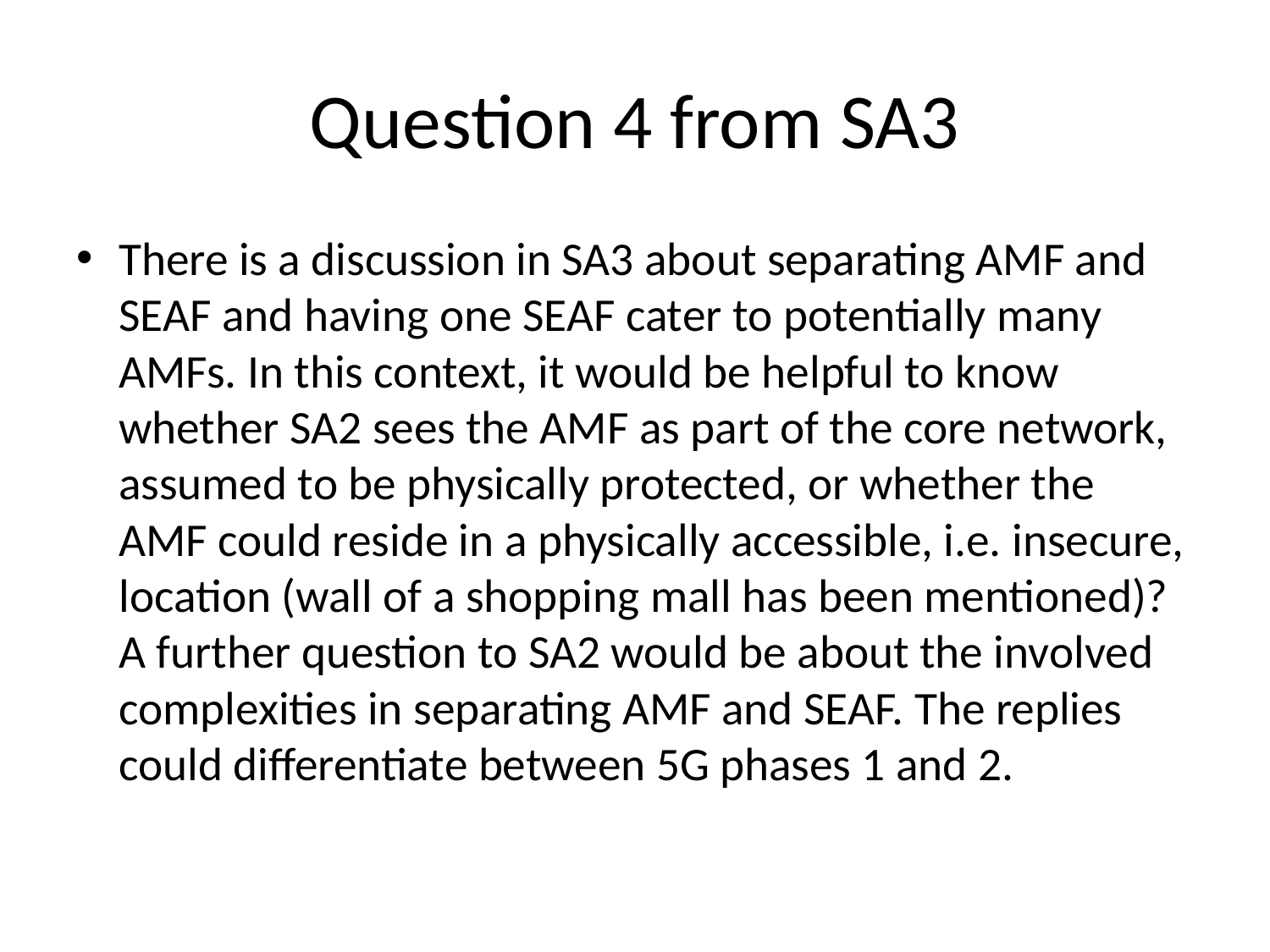

# Question 4 from SA3
There is a discussion in SA3 about separating AMF and SEAF and having one SEAF cater to potentially many AMFs. In this context, it would be helpful to know whether SA2 sees the AMF as part of the core network, assumed to be physically protected, or whether the AMF could reside in a physically accessible, i.e. insecure, location (wall of a shopping mall has been mentioned)? A further question to SA2 would be about the involved complexities in separating AMF and SEAF. The replies could differentiate between 5G phases 1 and 2.